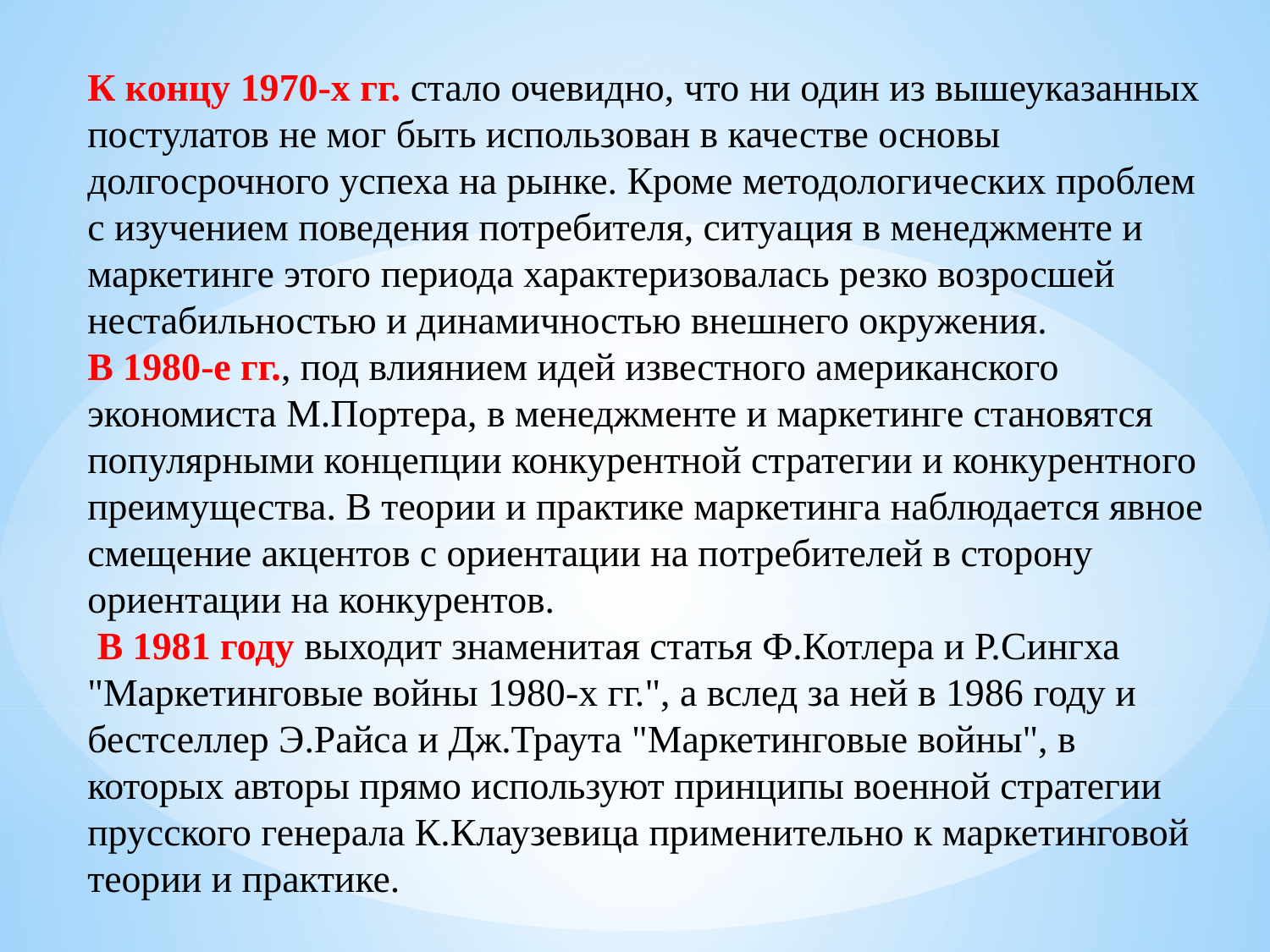

К концу 1970-х гг. стало очевидно, что ни один из вышеуказанных постулатов не мог быть использован в качестве основы долгосрочного успеха на рынке. Кроме методологических проблем с изучением поведения потребителя, ситуация в менеджменте и маркетинге этого периода характеризовалась резко возросшей нестабильностью и динамичностью внешнего окружения.
В 1980-е гг., под влиянием идей известного американского экономиста М.Портера, в менеджменте и маркетинге становятся популярными концепции конкурентной стратегии и конкурентного преимущества. В теории и практике маркетинга наблюдается явное смещение акцентов с ориентации на потребителей в сторону ориентации на конкурентов.
 В 1981 году выходит знаменитая статья Ф.Котлера и Р.Сингха "Маркетинговые войны 1980-х гг.", а вслед за ней в 1986 году и бестселлер Э.Райса и Дж.Траута "Маркетинговые войны", в которых авторы прямо используют принципы военной стратегии прусского генерала К.Клаузевица применительно к маркетинговой теории и практике.